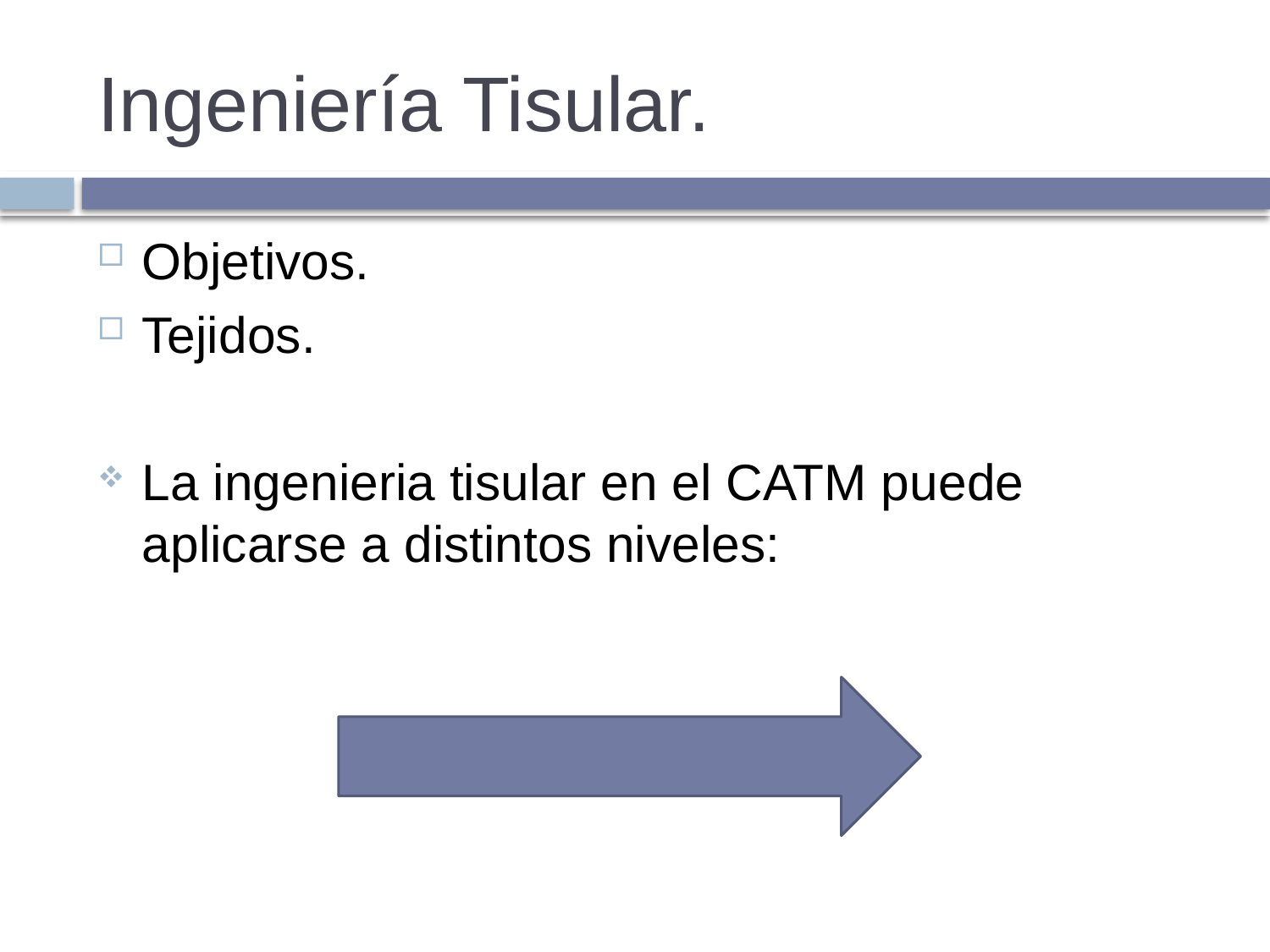

# Ingeniería Tisular.
Objetivos.
Tejidos.

La ingenieria tisular en el CATM puede aplicarse a distintos niveles: